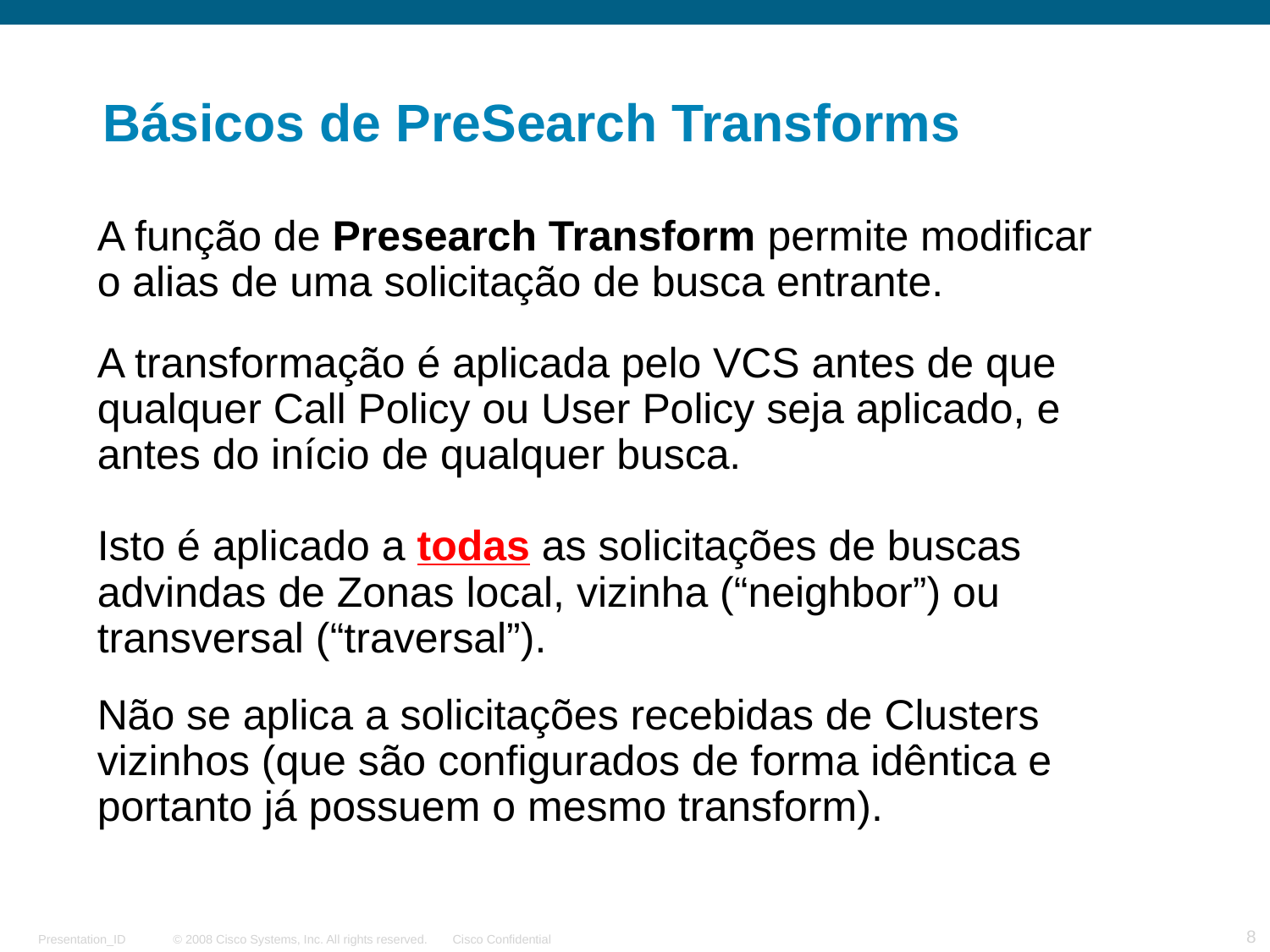

Básicos de PreSearch Transforms
A função de Presearch Transform permite modificar o alias de uma solicitação de busca entrante.
A transformação é aplicada pelo VCS antes de que qualquer Call Policy ou User Policy seja aplicado, e antes do início de qualquer busca.
Isto é aplicado a todas as solicitações de buscas advindas de Zonas local, vizinha (“neighbor”) ou transversal (“traversal”).
Não se aplica a solicitações recebidas de Clusters vizinhos (que são configurados de forma idêntica e portanto já possuem o mesmo transform).